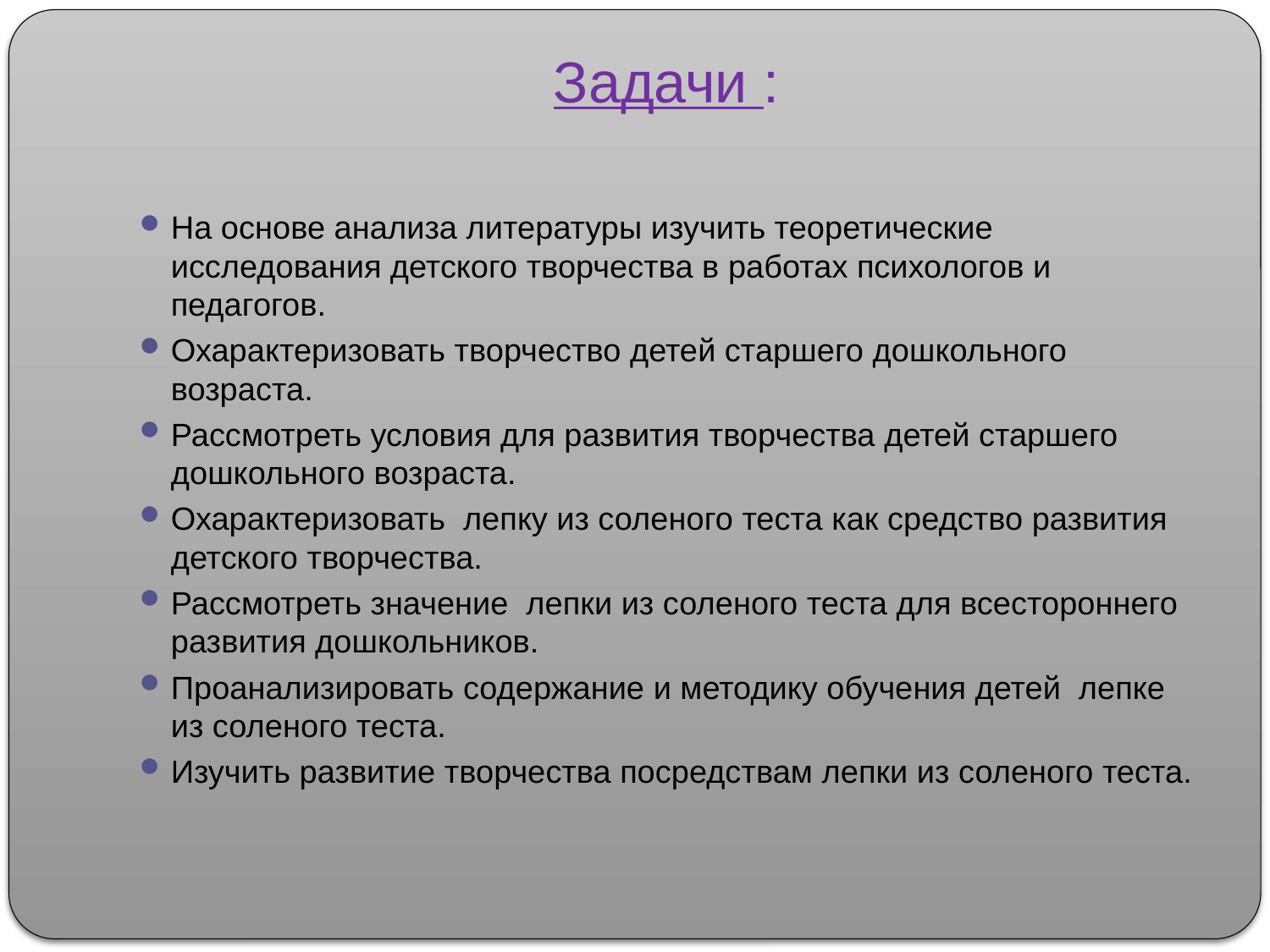

# Задачи :
На основе анализа литературы изучить теоретические исследования детского творчества в работах психологов и педагогов.
Охарактеризовать творчество детей старшего дошкольного возраста.
Рассмотреть условия для развития творчества детей старшего дошкольного возраста.
Охарактеризовать  лепку из соленого теста как средство развития детского творчества.
Рассмотреть значение  лепки из соленого теста для всестороннего развития дошкольников.
Проанализировать содержание и методику обучения детей  лепке из соленого теста.
Изучить развитие творчества посредствам лепки из соленого теста.